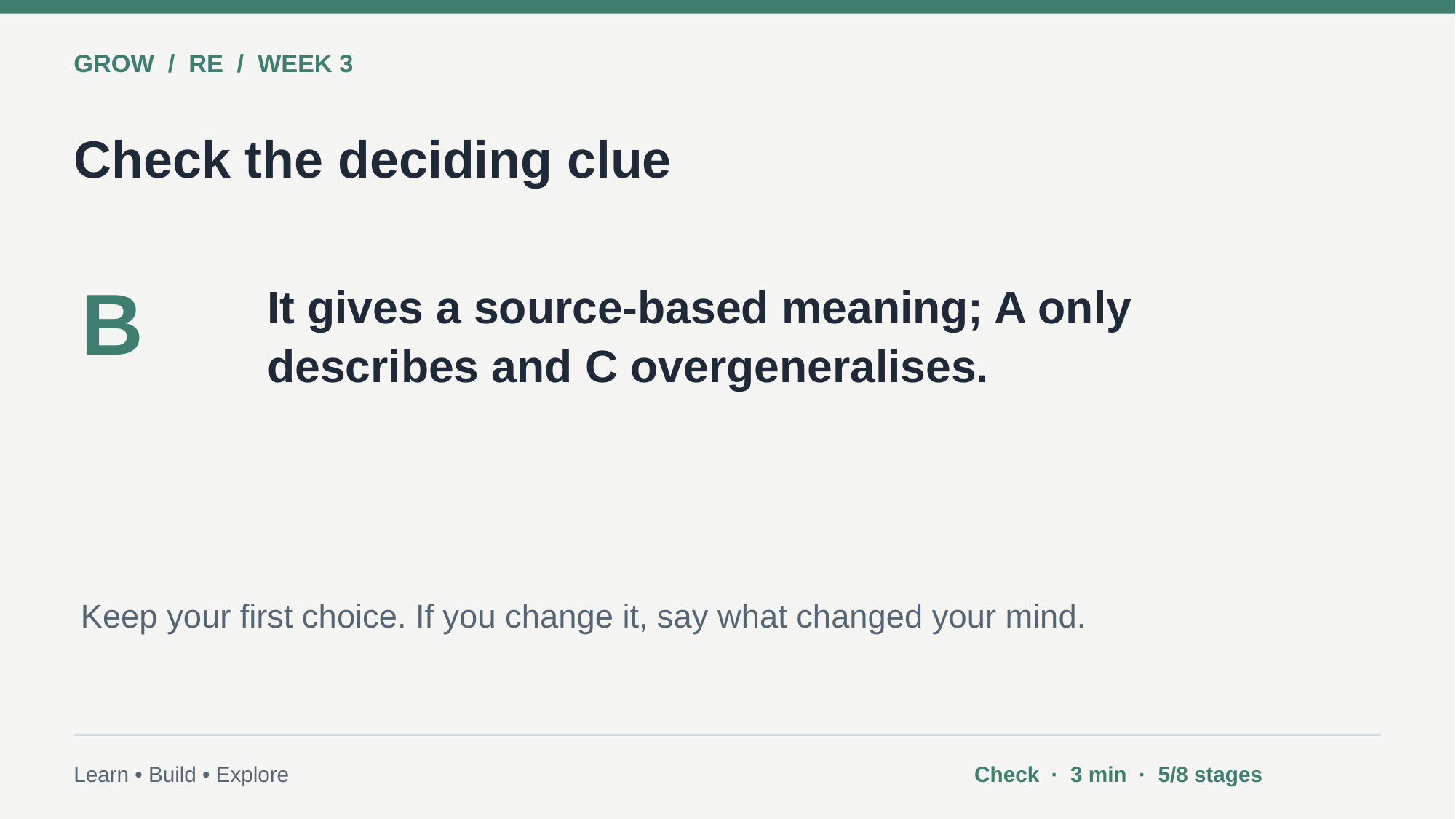

GROW  /  RE  /  WEEK 3
Check the deciding clue
B
It gives a source-based meaning; A only describes and C overgeneralises.
Keep your first choice. If you change it, say what changed your mind.

Learn • Build • Explore
Check  ·  3 min  ·  5/8 stages